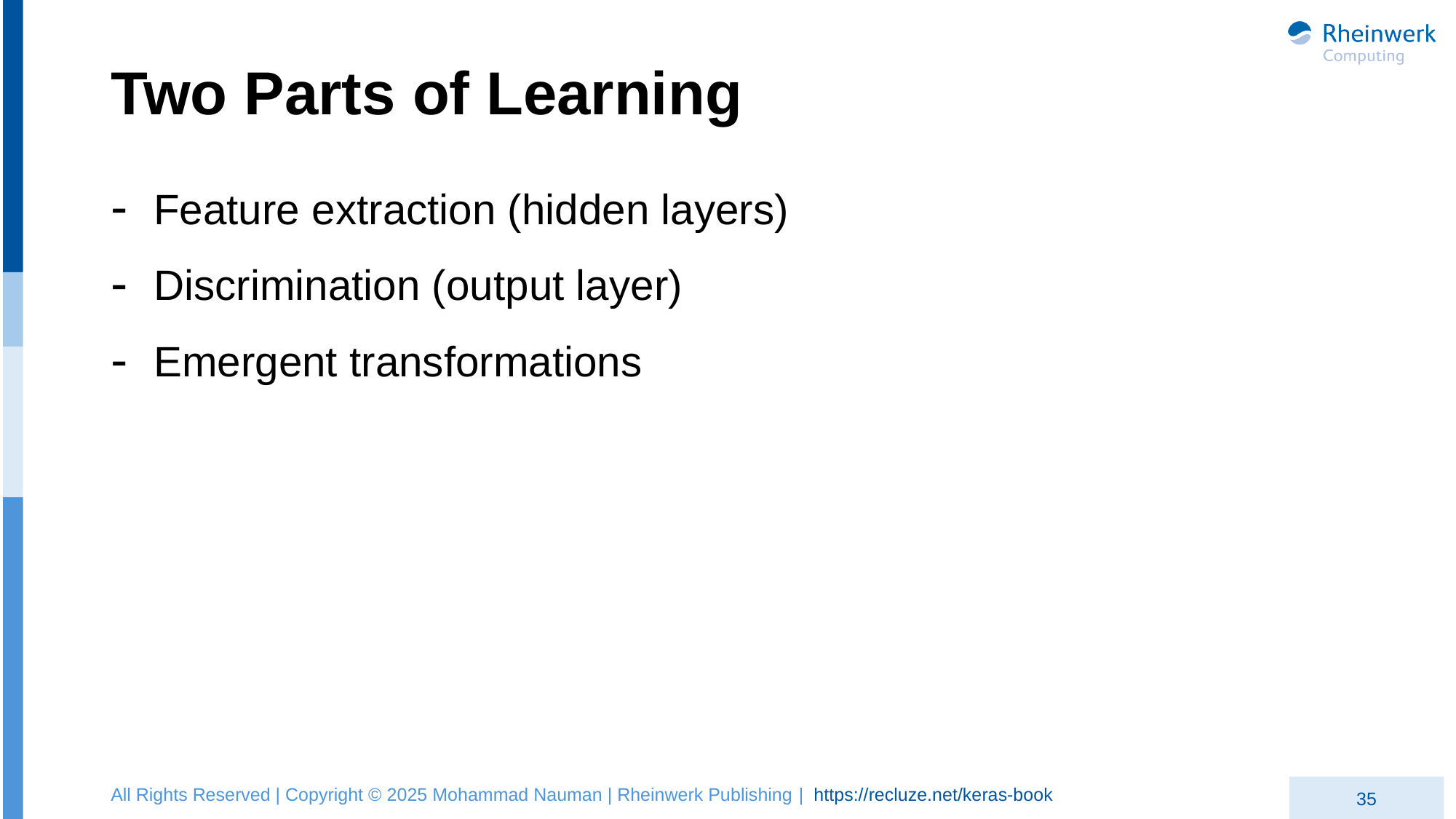

# Two Parts of Learning
Feature extraction (hidden layers)
Discrimination (output layer)
Emergent transformations